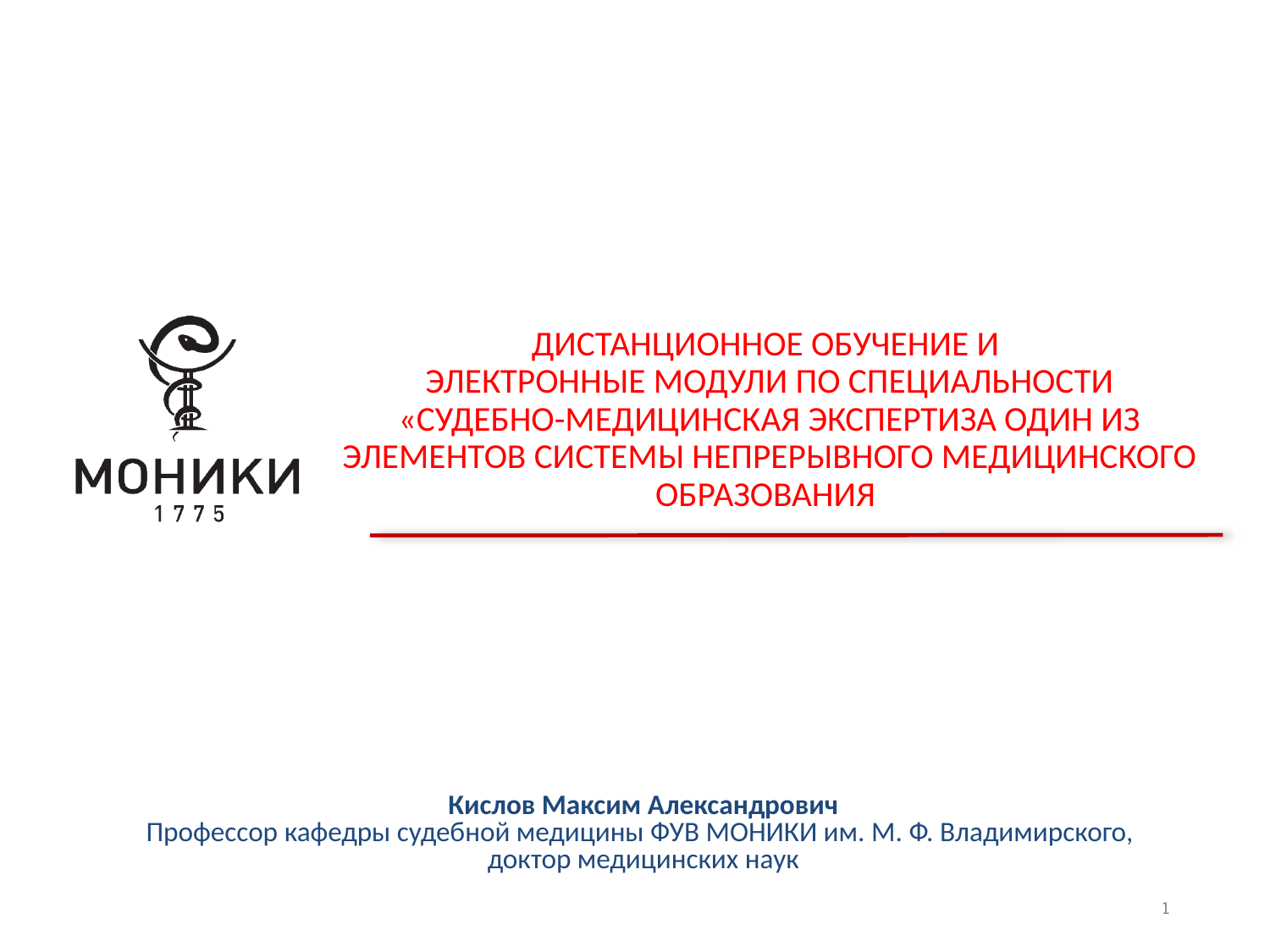

ДИСТАНЦИОННОЕ ОБУЧЕНИЕ И
ЭЛЕКТРОННЫЕ МОДУЛИ ПО СПЕЦИАЛЬНОСТИ «СУДЕБНО-МЕДИЦИНСКАЯ ЭКСПЕРТИЗА ОДИН ИЗ ЭЛЕМЕНТОВ СИСТЕМЫ НЕПРЕРЫВНОГО МЕДИЦИНСКОГО ОБРАЗОВАНИЯ

Кислов Максим Александрович
Профессор кафедры судебной медицины ФУВ МОНИКИ им. М. Ф. Владимирского,
доктор медицинских наук
1